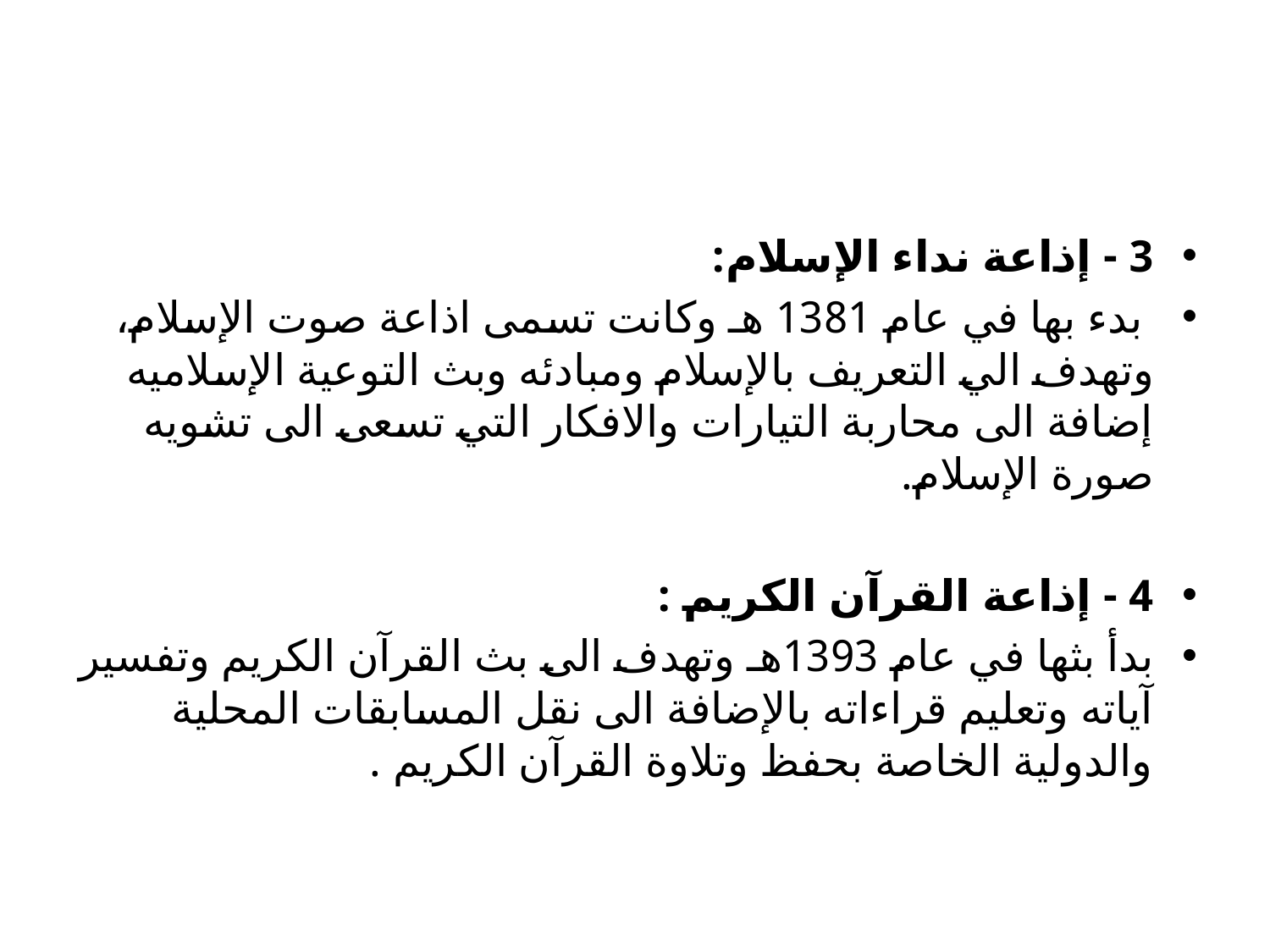

#
3 - إذاعة نداء الإسلام:
 بدء بها في عام 1381 هـ وكانت تسمى اذاعة صوت الإسلام، وتهدف الي التعريف بالإسلام ومبادئه وبث التوعية الإسلاميه إضافة الى محاربة التيارات والافكار التي تسعى الى تشويه صورة الإسلام.

4 - إذاعة القرآن الكريم :
بدأ بثها في عام 1393هـ وتهدف الى بث القرآن الكريم وتفسير آياته وتعليم قراءاته بالإضافة الى نقل المسابقات المحلية والدولية الخاصة بحفظ وتلاوة القرآن الكريم .